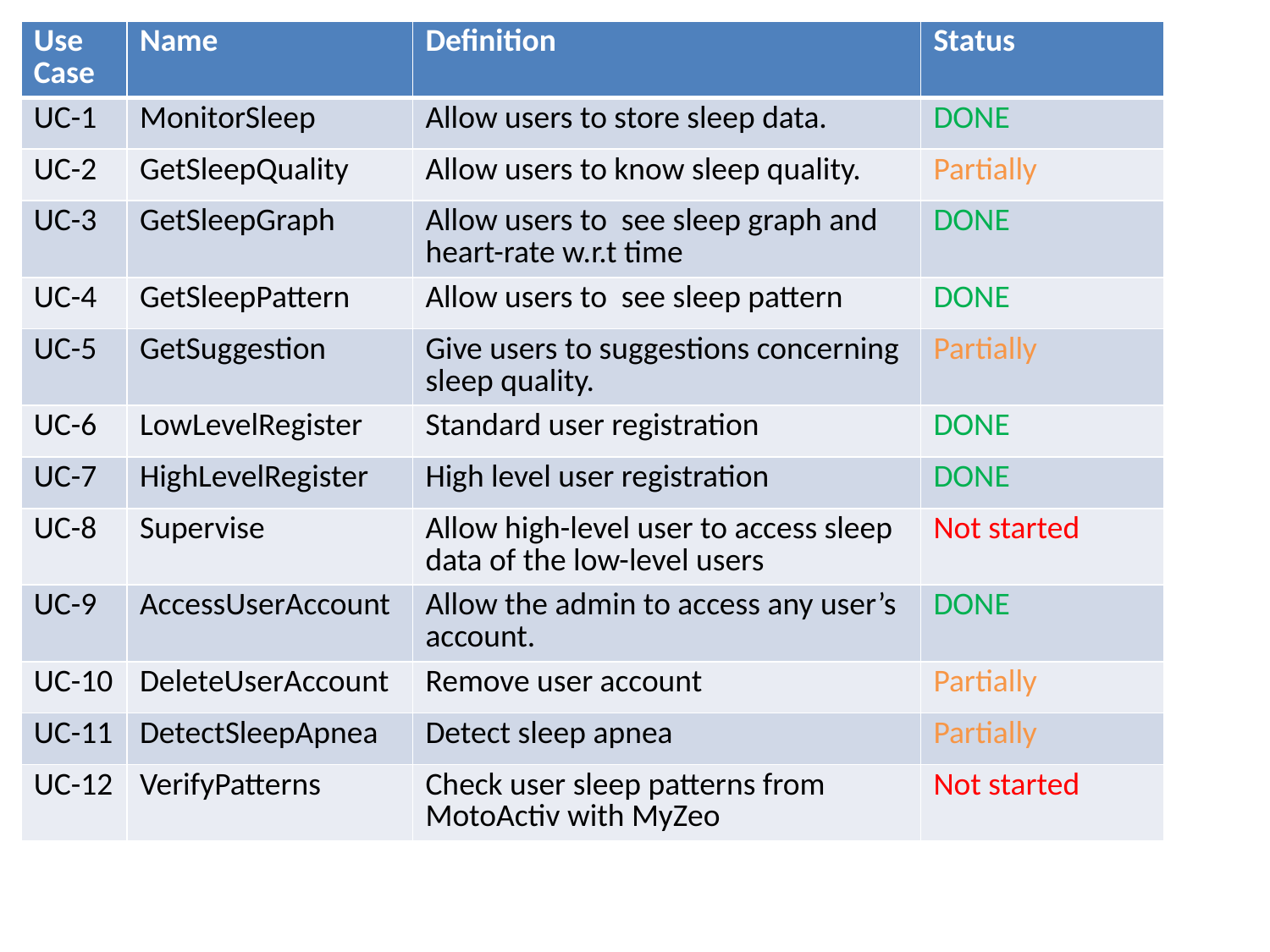

| Use Case | Name | Definition | Status |
| --- | --- | --- | --- |
| UC-1 | MonitorSleep | Allow users to store sleep data. | DONE |
| UC-2 | GetSleepQuality | Allow users to know sleep quality. | Partially |
| UC-3 | GetSleepGraph | Allow users to see sleep graph and heart-rate w.r.t time | DONE |
| UC-4 | GetSleepPattern | Allow users to see sleep pattern | DONE |
| UC-5 | GetSuggestion | Give users to suggestions concerning sleep quality. | Partially |
| UC-6 | LowLevelRegister | Standard user registration | DONE |
| UC-7 | HighLevelRegister | High level user registration | DONE |
| UC-8 | Supervise | Allow high-level user to access sleep data of the low-level users | Not started |
| UC-9 | AccessUserAccount | Allow the admin to access any user’s account. | DONE |
| UC-10 | DeleteUserAccount | Remove user account | Partially |
| UC-11 | DetectSleepApnea | Detect sleep apnea | Partially |
| UC-12 | VerifyPatterns | Check user sleep patterns from MotoActiv with MyZeo | Not started |